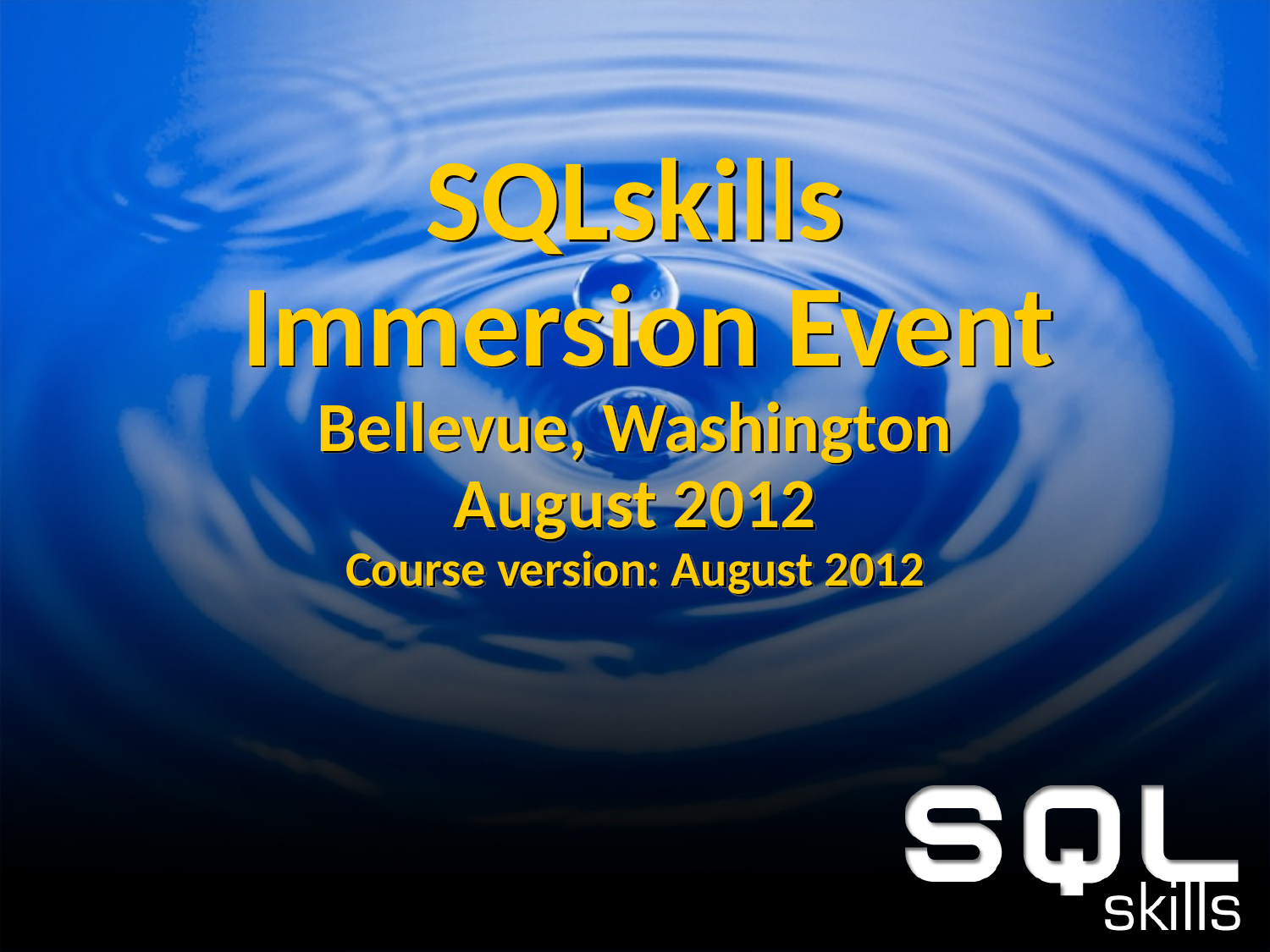

# SQLskills Immersion Event Bellevue, Washington August 2012 Course version: August 2012